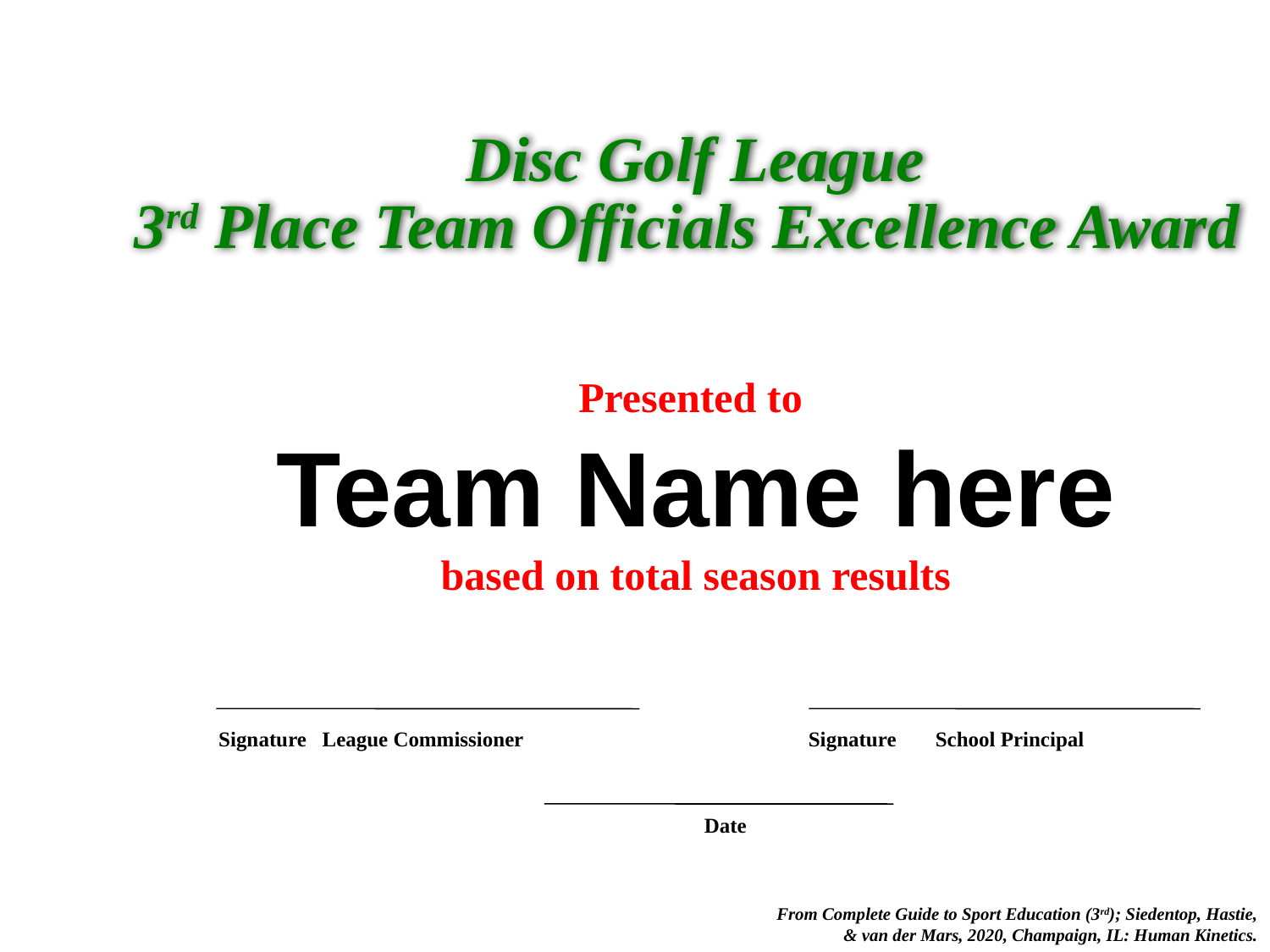

Disc Golf League
3rd Place Team Officials Excellence Award
Presented to
Team Name here
based on total season results

Signature   League Commissioner
Signature	School Principal

Date